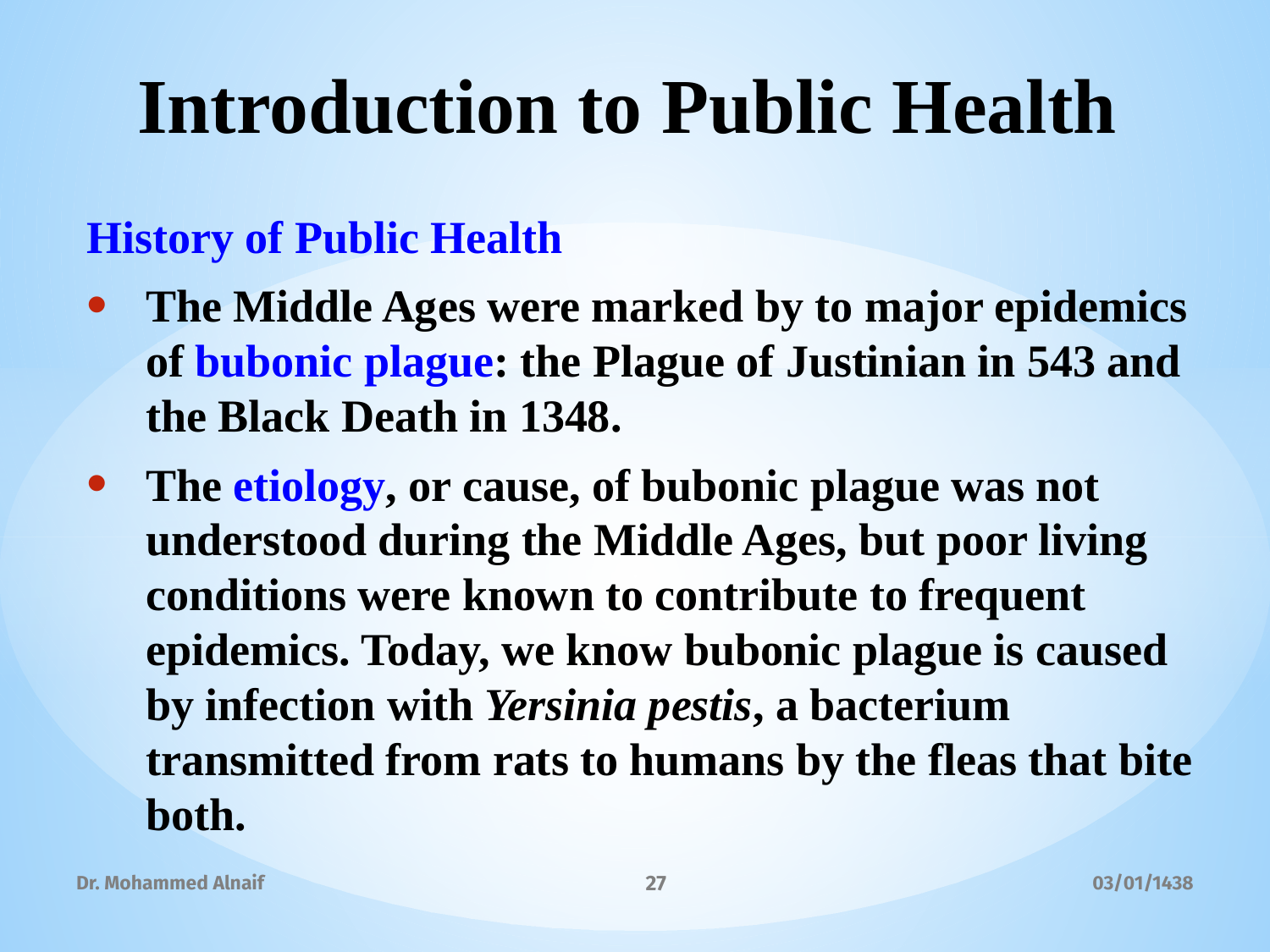

# Introduction to Public Health
History of Public Health
The Middle Ages were marked by to major epidemics of bubonic plague: the Plague of Justinian in 543 and the Black Death in 1348.
The etiology, or cause, of bubonic plague was not understood during the Middle Ages, but poor living conditions were known to contribute to frequent epidemics. Today, we know bubonic plague is caused by infection with Yersinia pestis, a bacterium transmitted from rats to humans by the fleas that bite both.
Dr. Mohammed Alnaif
27
03/01/1438